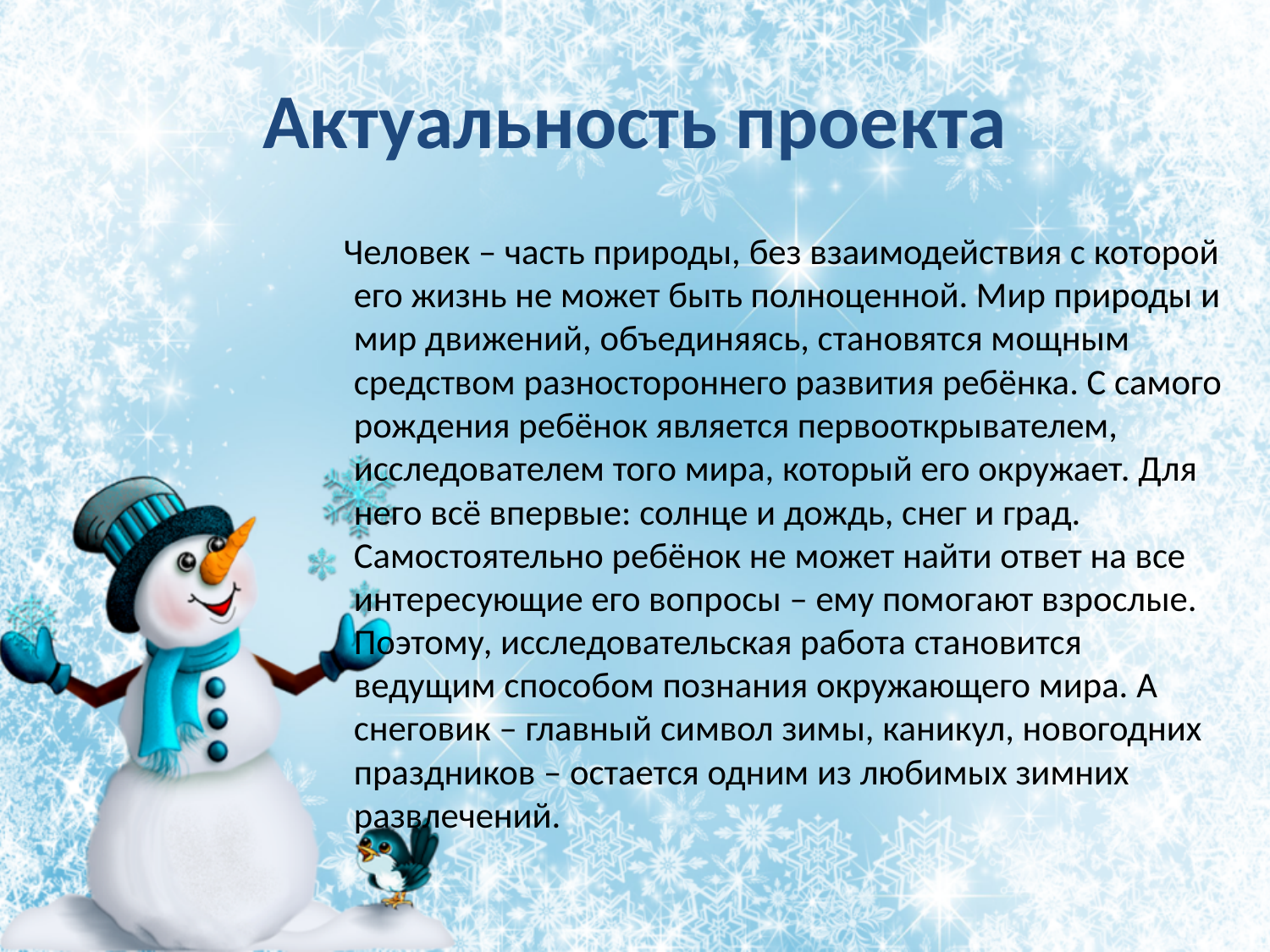

# Актуальность проекта
    Человек – часть природы, без взаимодействия с которой его жизнь не может быть полноценной. Мир природы и мир движений, объединяясь, становятся мощным средством разностороннего развития ребёнка. С самого рождения ребёнок является первооткрывателем, исследователем того мира, который его окружает. Для него всё впервые: солнце и дождь, снег и град. Самостоятельно ребёнок не может найти ответ на все интересующие его вопросы – ему помогают взрослые. Поэтому, исследовательская работа становится ведущим способом познания окружающего мира. А снеговик – главный символ зимы, каникул, новогодних праздников – остается одним из любимых зимних развлечений.